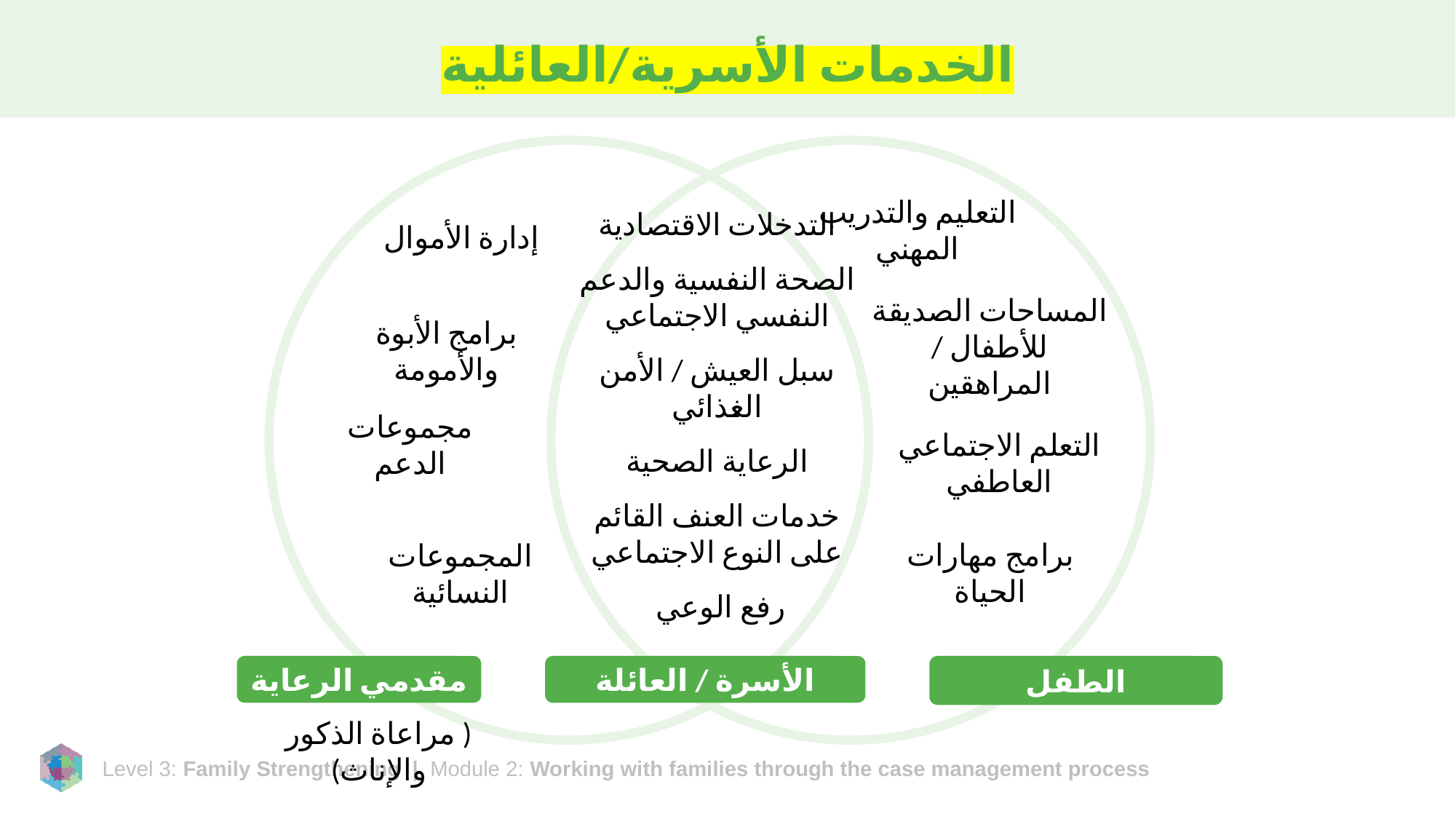

# الخدمات الأسرية/العائلية

التعليم والتدريب المهني
إدارة الأموال
التدخلات الاقتصادية
الصحة النفسية والدعم النفسي الاجتماعي
سبل العيش / الأمن الغذائي
الرعاية الصحية
خدمات العنف القائم على النوع الاجتماعي
رفع الوعي
المساحات الصديقة للأطفال / المراهقين
برامج الأبوة والأمومة
مجموعات الدعم
التعلم الاجتماعي العاطفي
المجموعات النسائية
برامج مهارات الحياة
الطفل
( مراعاة الذكور والإناث)

مقدمي الرعاية
الأسرة / العائلة